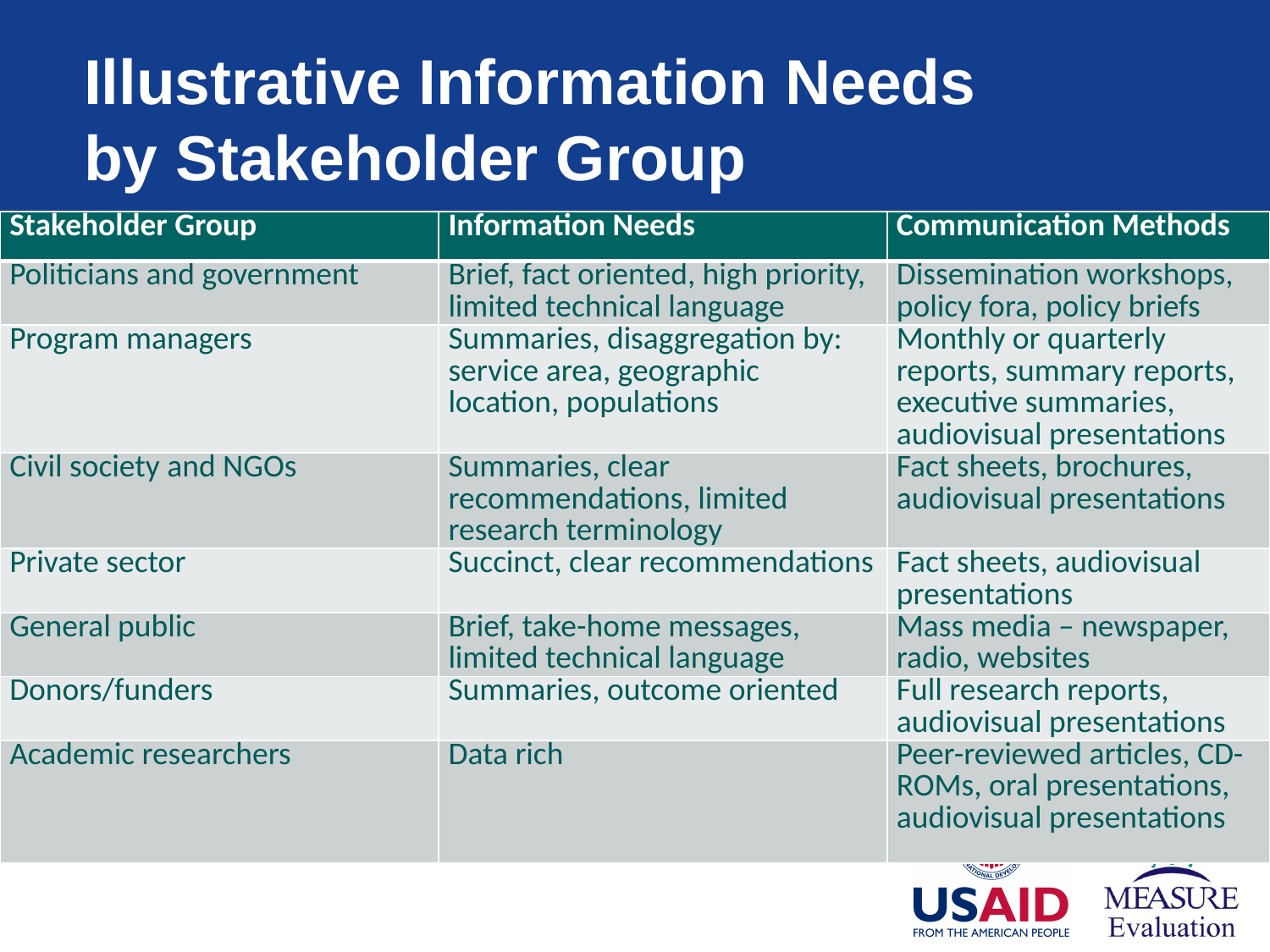

# Illustrative Information Needs by Stakeholder Group
| Stakeholder Group | Information Needs | Communication Methods |
| --- | --- | --- |
| Politicians and government | Brief, fact oriented, high priority, limited technical language | Dissemination workshops, policy fora, policy briefs |
| Program managers | Summaries, disaggregation by: service area, geographic location, populations | Monthly or quarterly reports, summary reports, executive summaries, audiovisual presentations |
| Civil society and NGOs | Summaries, clear recommendations, limited research terminology | Fact sheets, brochures, audiovisual presentations |
| Private sector | Succinct, clear recommendations | Fact sheets, audiovisual presentations |
| General public | Brief, take-home messages, limited technical language | Mass media – newspaper, radio, websites |
| Donors/funders | Summaries, outcome oriented | Full research reports, audiovisual presentations |
| Academic researchers | Data rich | Peer-reviewed articles, CD-ROMs, oral presentations, audiovisual presentations |